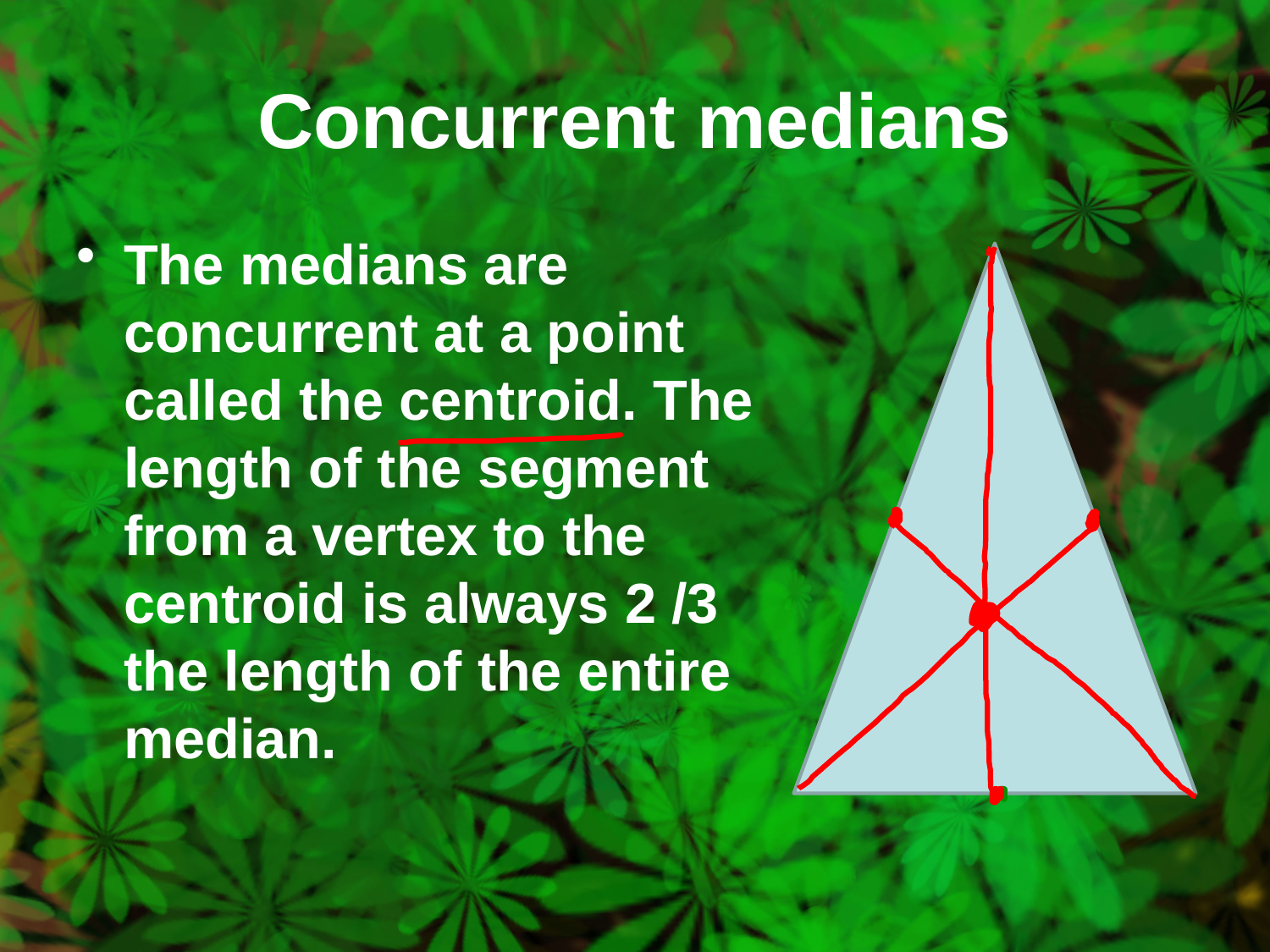

# Concurrent medians
The medians are concurrent at a point called the centroid. The length of the segment from a vertex to the centroid is always 2 /3 the length of the entire median.